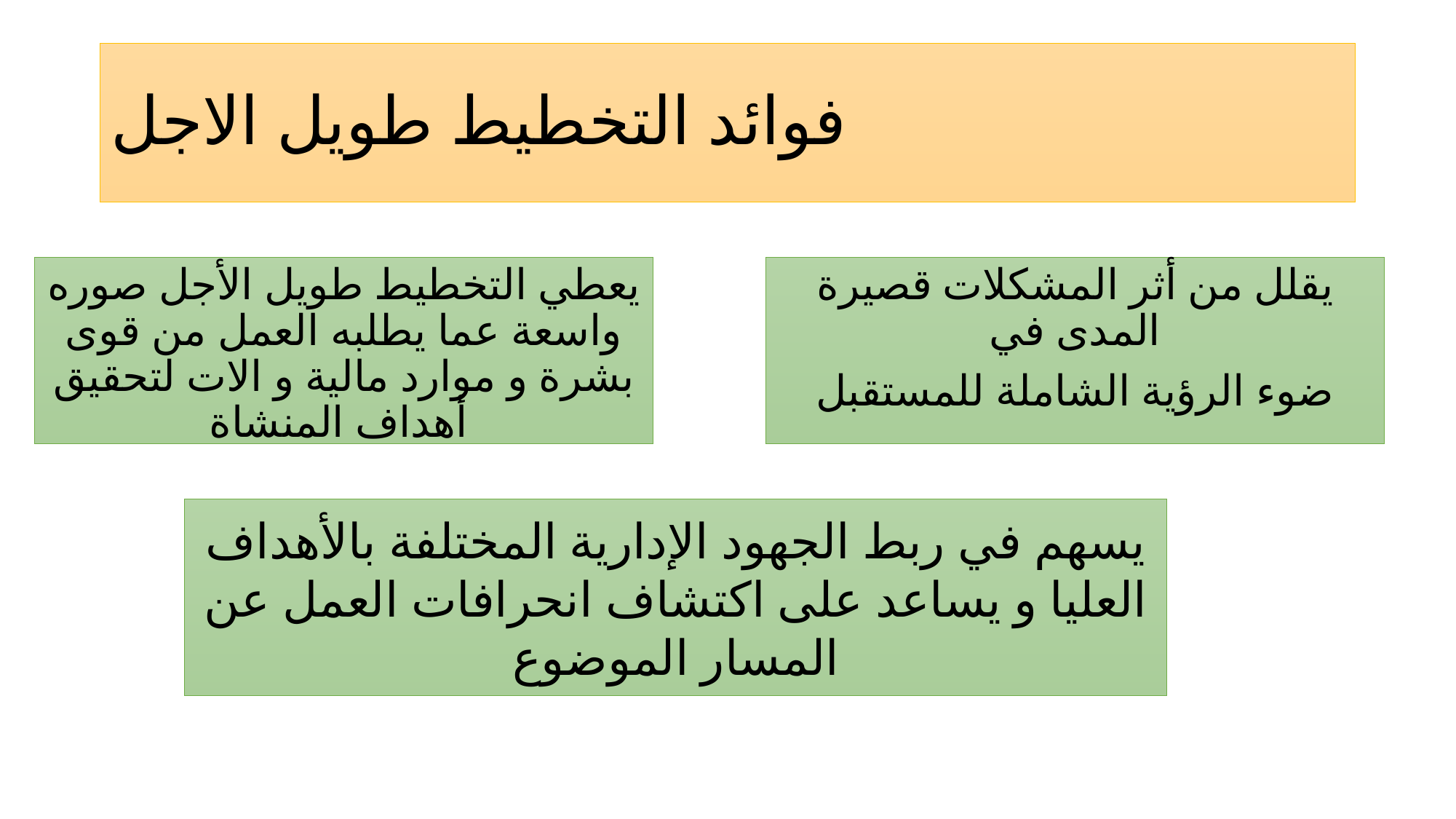

# فوائد التخطيط طويل الاجل
يعطي التخطيط طويل الأجل صوره واسعة عما يطلبه العمل من قوى بشرة و موارد مالية و الات لتحقيق أهداف المنشاة
يقلل من أثر المشكلات قصيرة المدى في
 ضوء الرؤية الشاملة للمستقبل

يسهم في ربط الجهود الإدارية المختلفة بالأهداف العليا و يساعد على اكتشاف انحرافات العمل عن المسار الموضوع